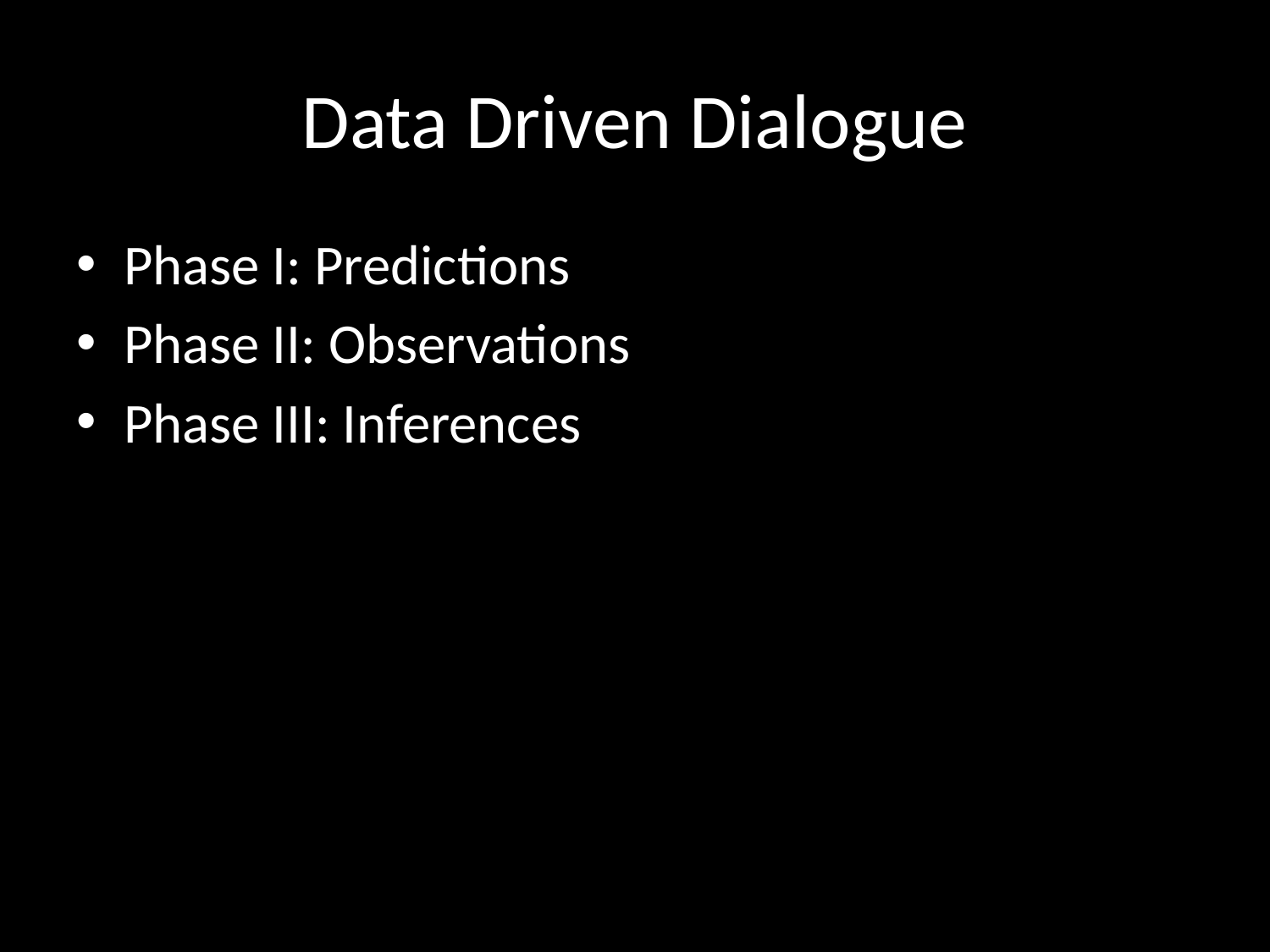

# Data Driven Dialogue
Phase I: Predictions
Phase II: Observations
Phase III: Inferences